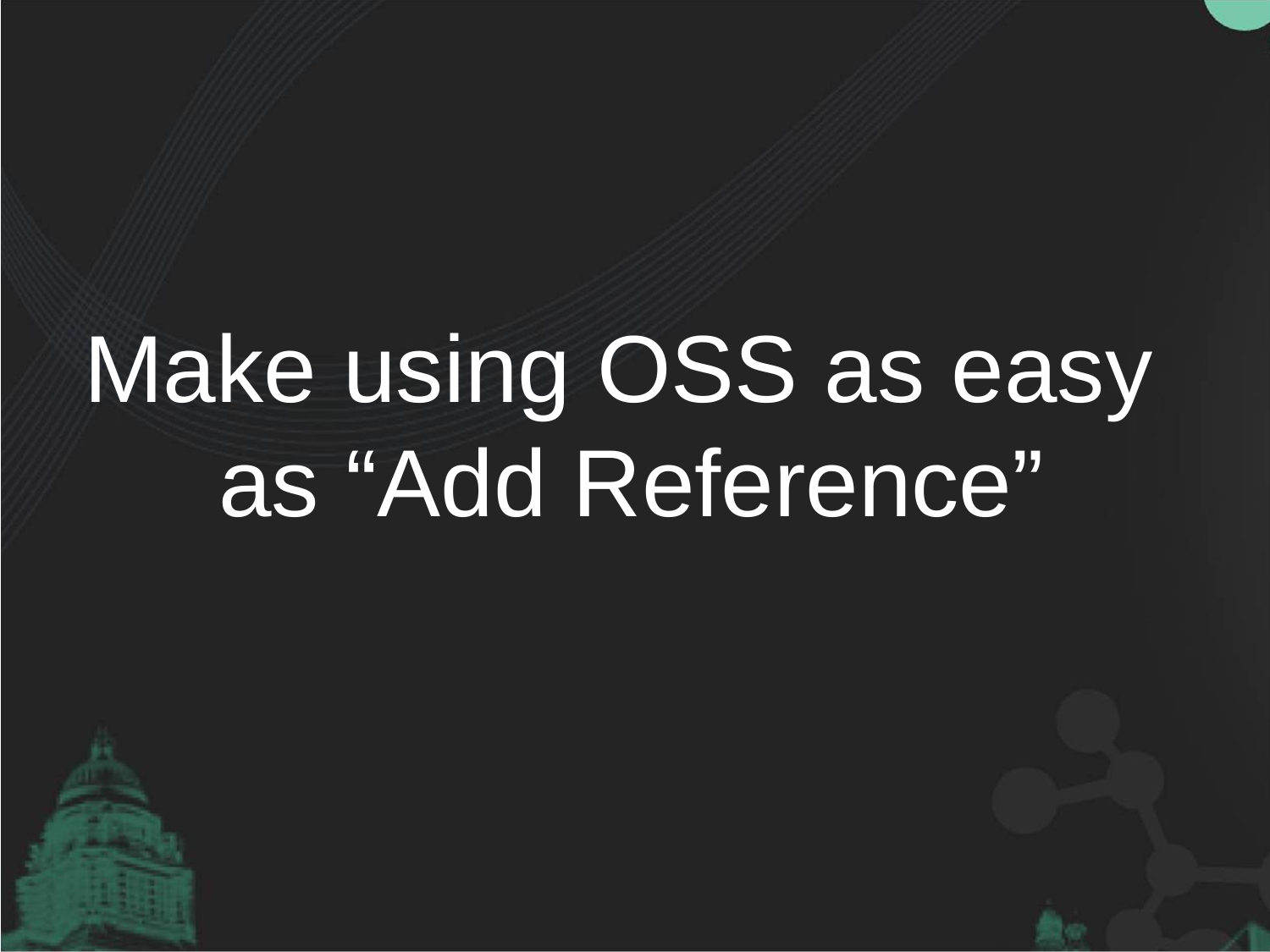

# Make using OSS as easy as “Add Reference”